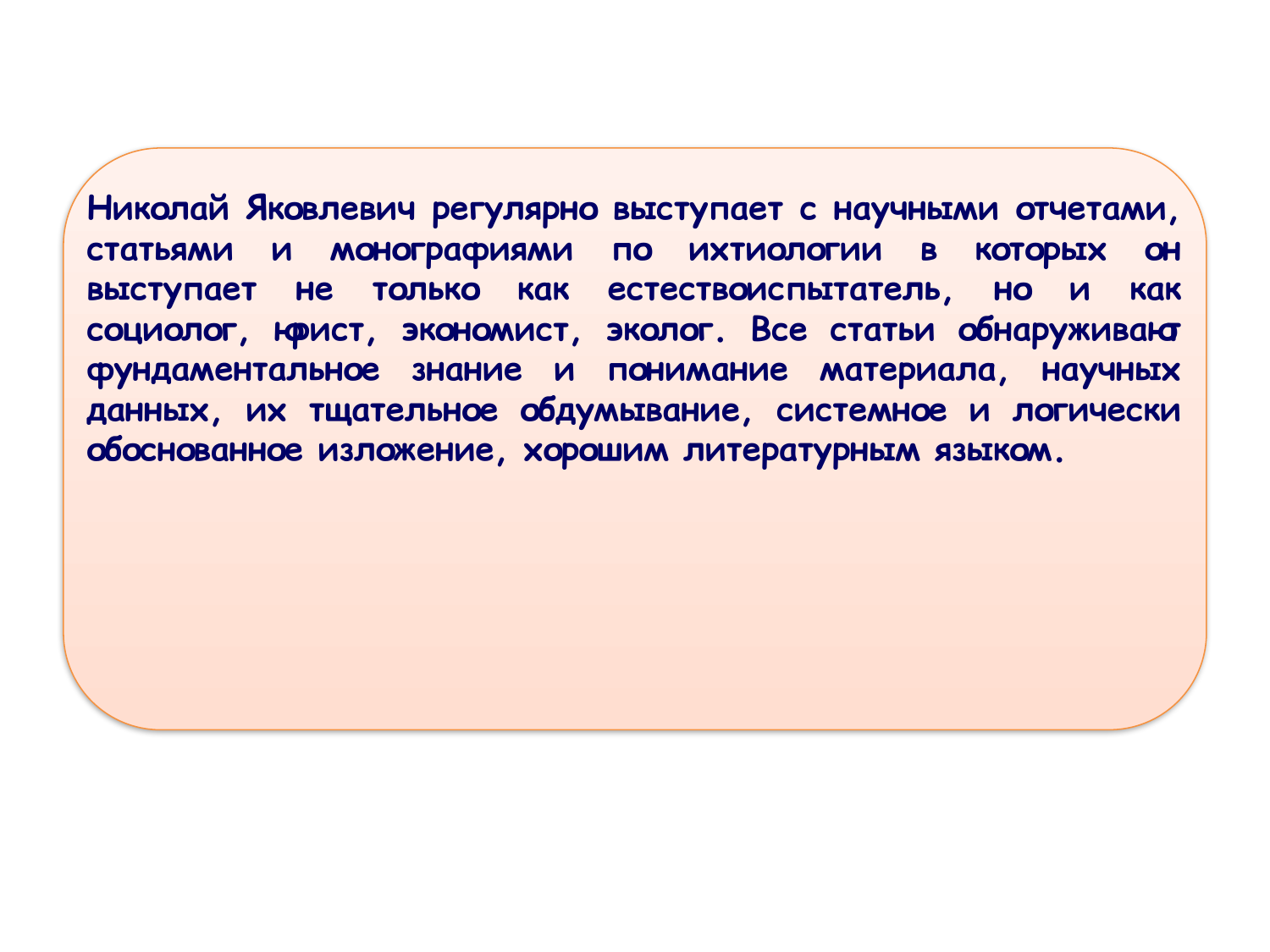

#

Николай Яковлевич регулярно выступает с научными отчетами, статьями и монографиями по ихтиологии в которых он выступает не только как естествоиспытатель, но и как социолог, юрист, экономист, эколог. Все статьи обнаруживают фундаментальное знание и понимание материала, научных данных, их тщательное обдумывание, системное и логически обоснованное изложение, хорошим литературным языком.